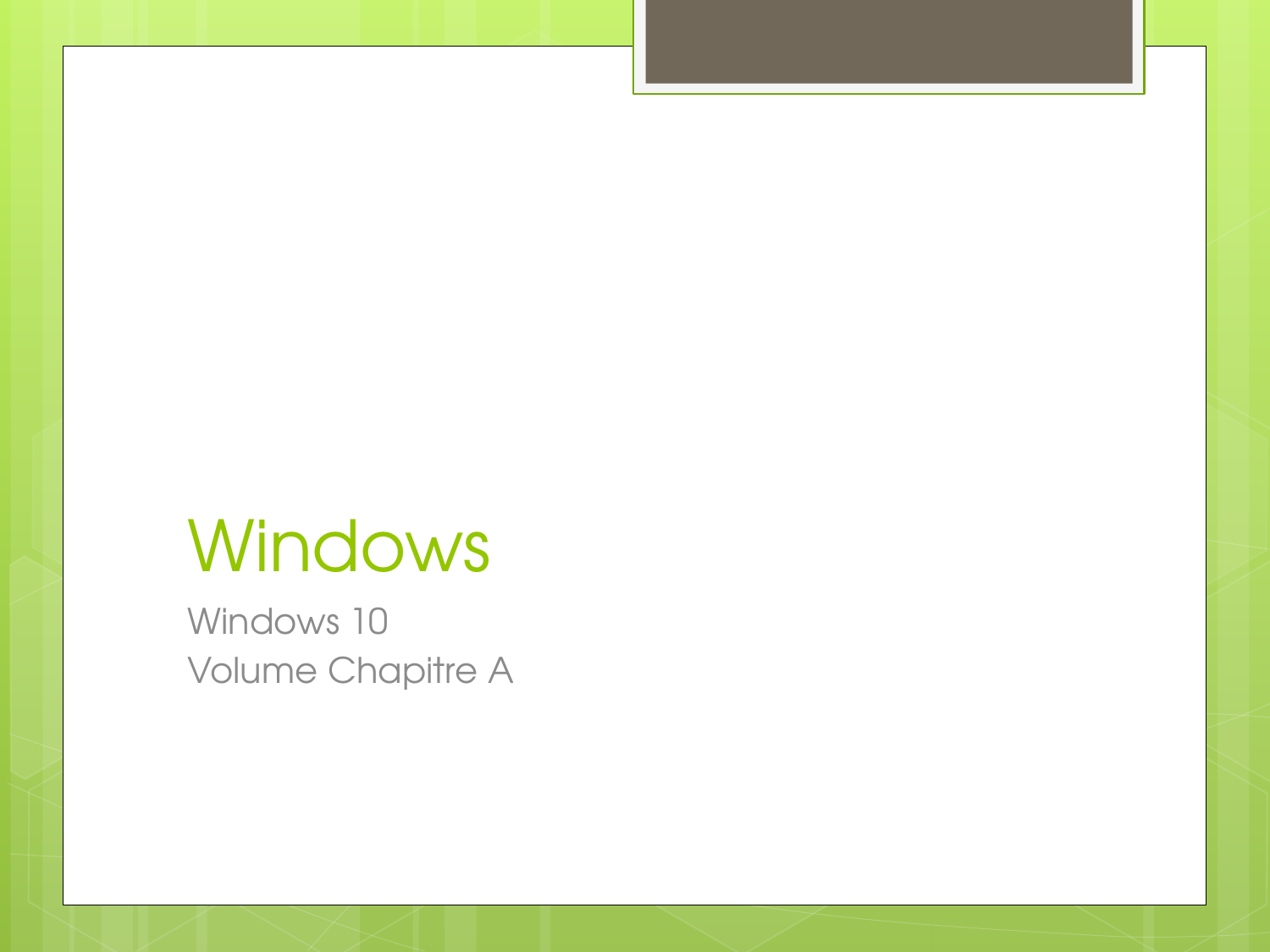

# Windows
Windows 10
Volume Chapitre A